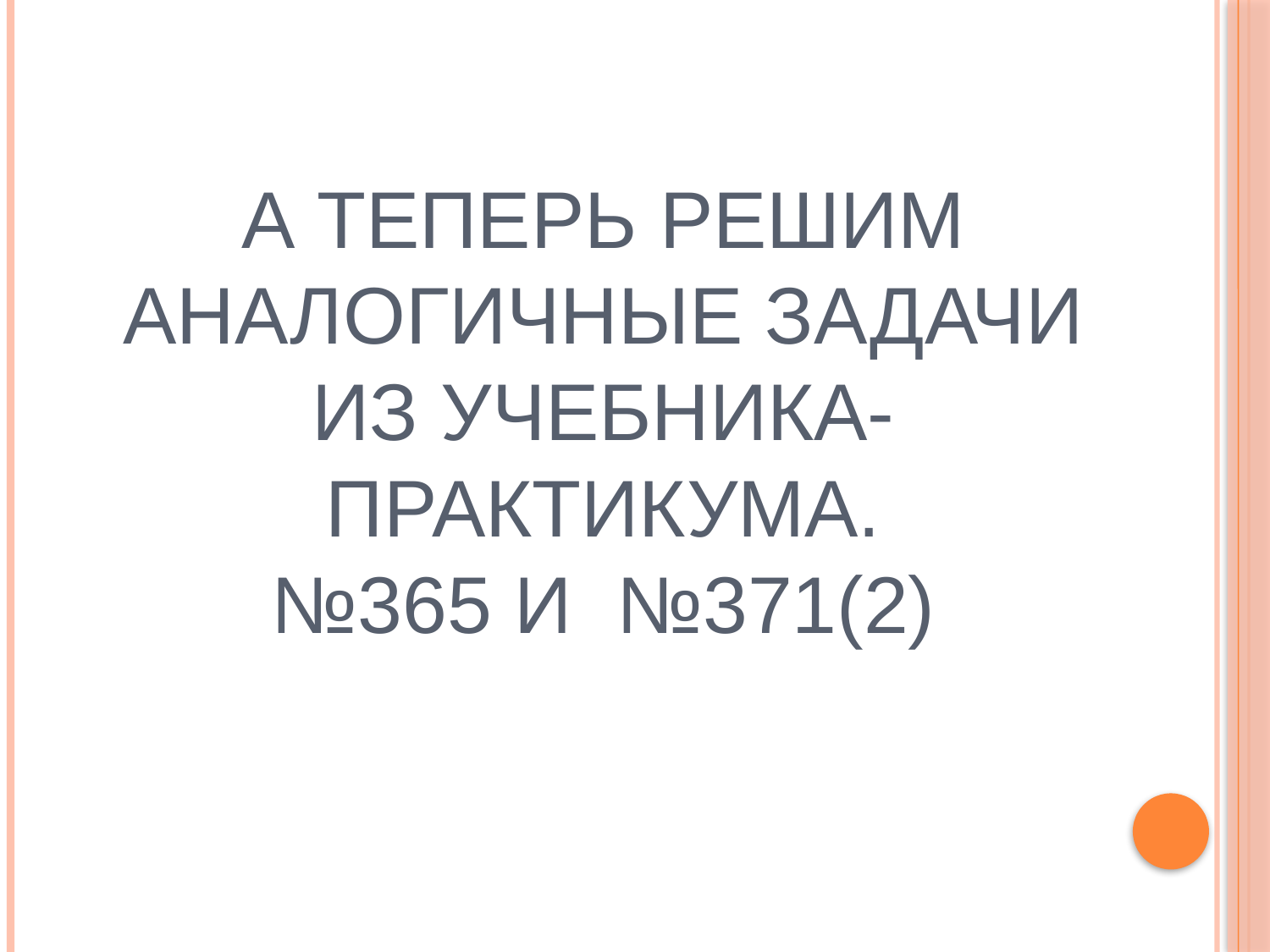

# А теперь решим аналогичные задачи из учебника-практикума. №365 и  №371(2)